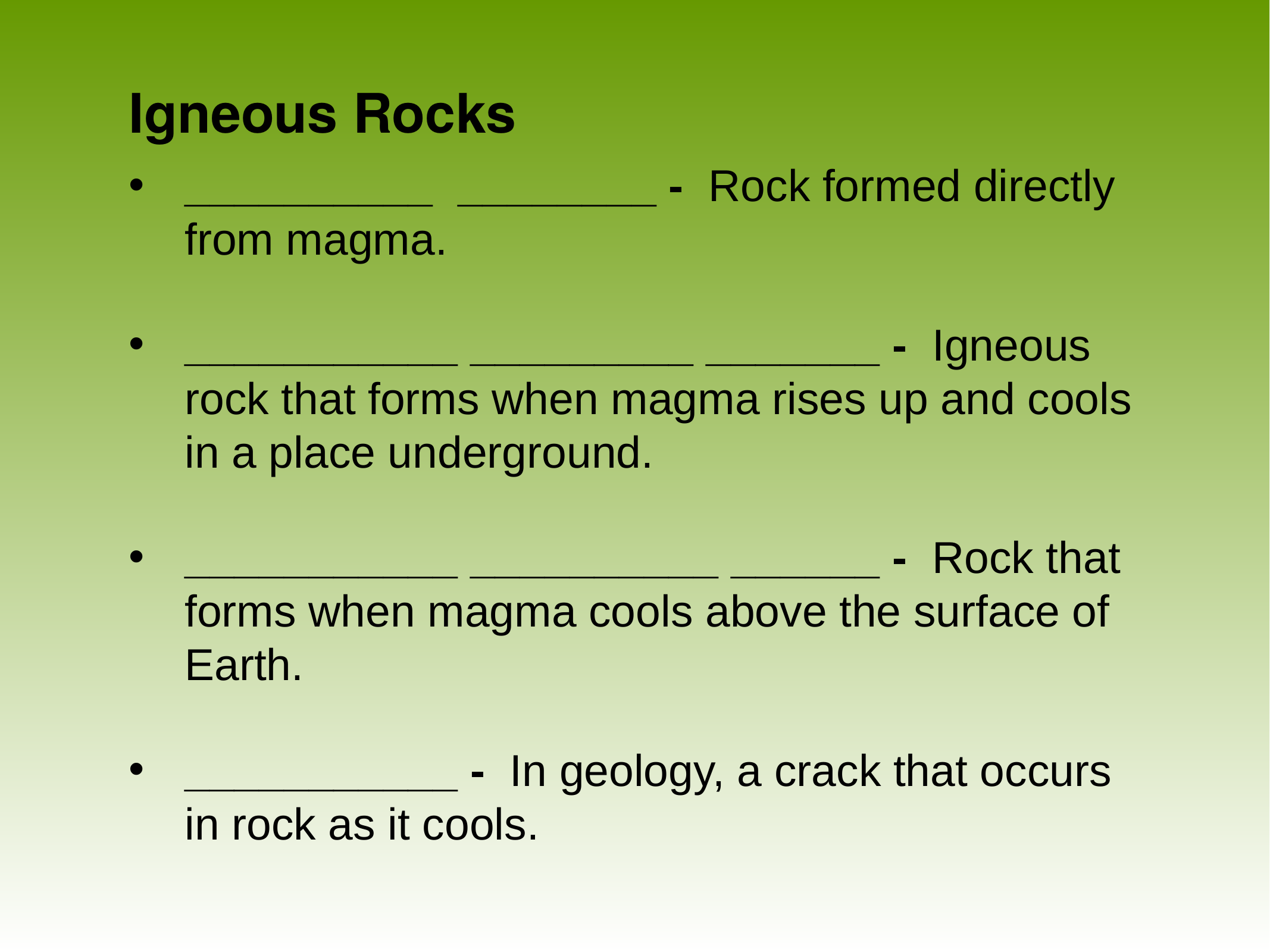

# Igneous Rocks
__________  ________ -  Rock formed directly from magma.
___________ _________ _______ -  Igneous rock that forms when magma rises up and cools in a place underground.
___________ __________ ______ -  Rock that forms when magma cools above the surface of Earth.
___________ -  In geology, a crack that occurs in rock as it cools.